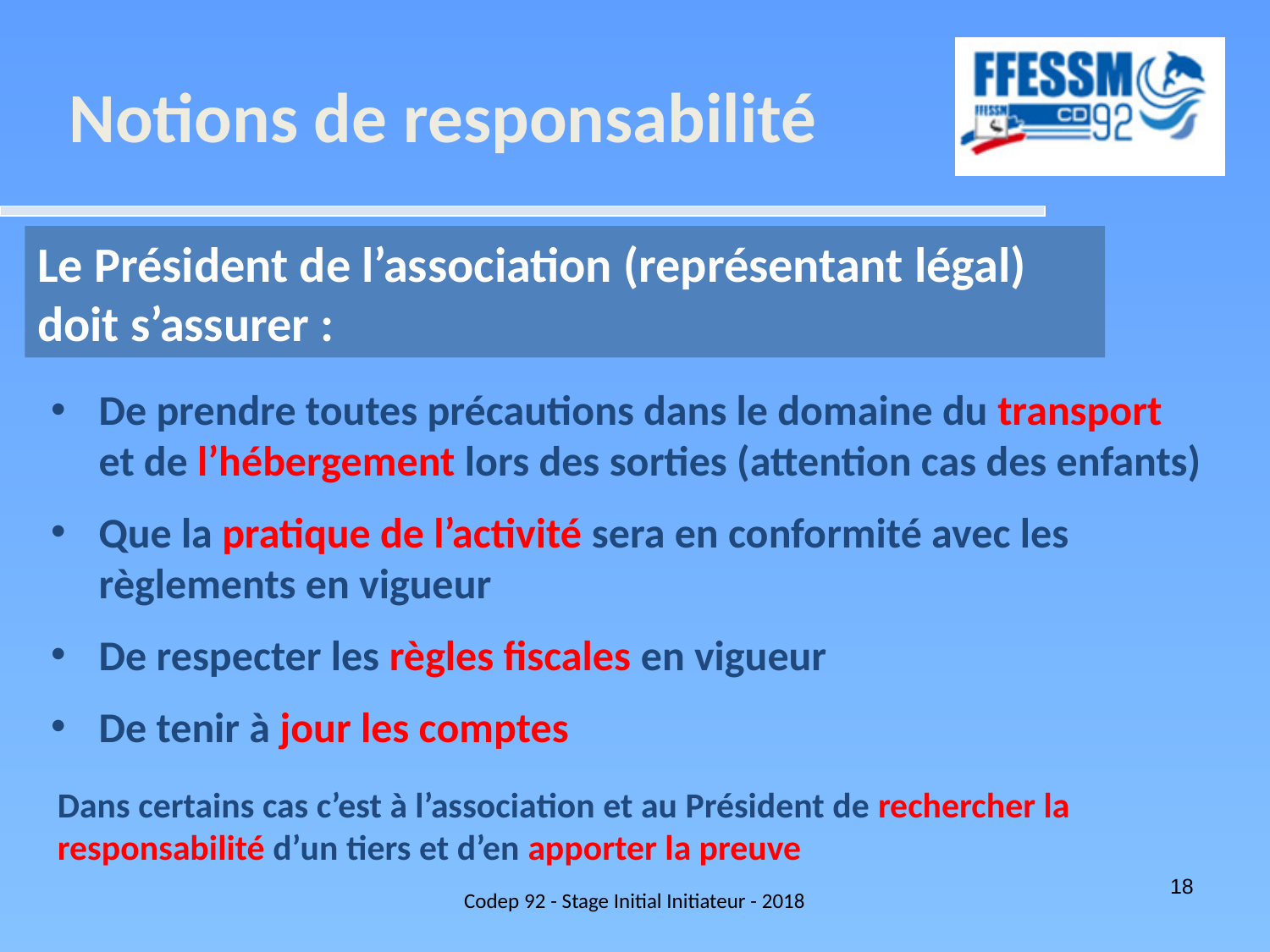

Notions de responsabilité
Le Président de l’association (représentant légal) doit s’assurer :
De prendre toutes précautions dans le domaine du transport
et de l’hébergement lors des sorties (attention cas des enfants)
Que la pratique de l’activité sera en conformité avec les règlements en vigueur
De respecter les règles fiscales en vigueur
De tenir à jour les comptes
Dans certains cas c’est à l’association et au Président de rechercher la responsabilité d’un tiers et d’en apporter la preuve
Codep 92 - Stage Initial Initiateur - 2018
18